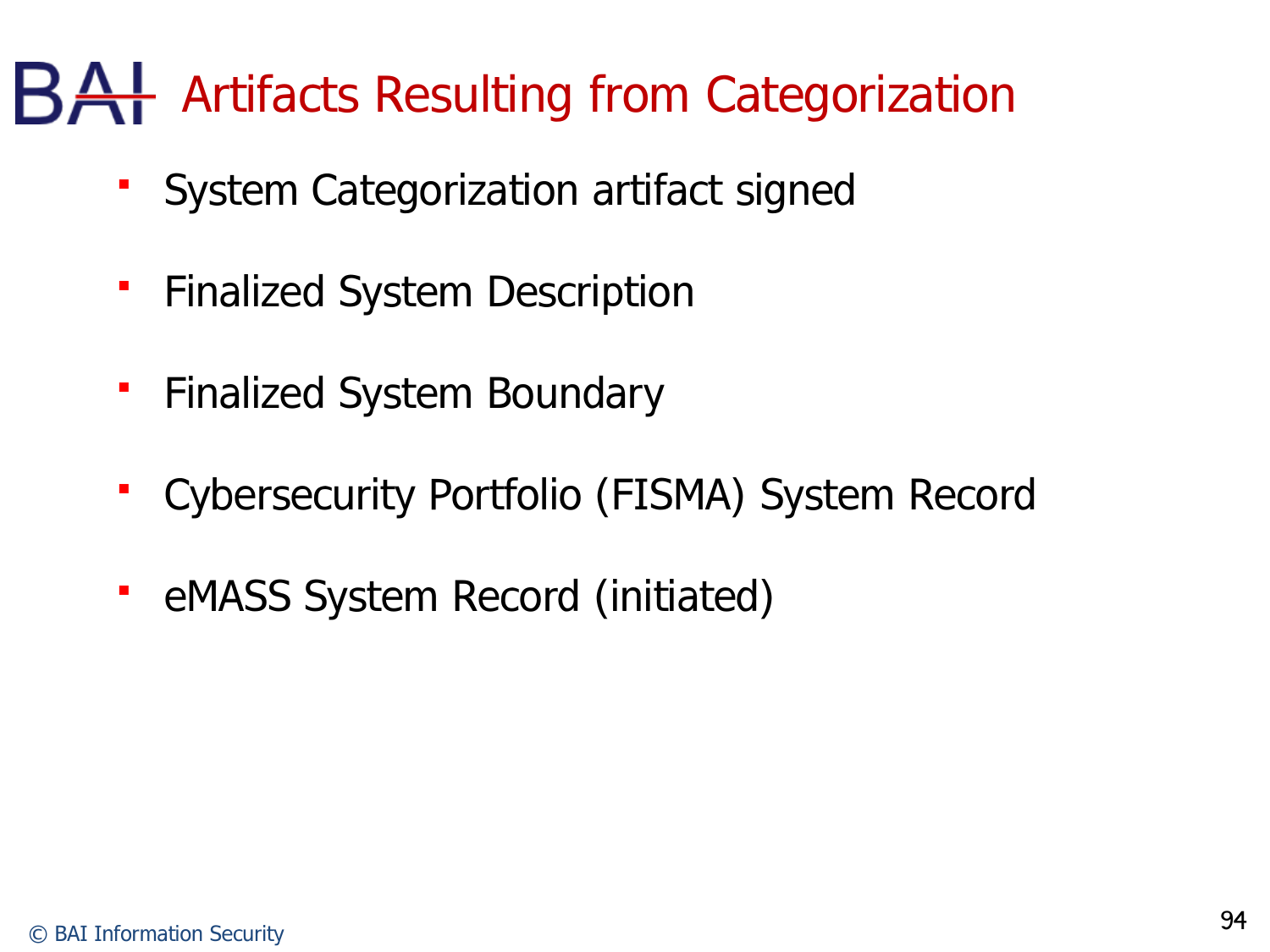

# Artifacts Resulting from Categorization
System Categorization artifact signed

Finalized System Description

Finalized System Boundary

Cybersecurity Portfolio (FISMA) System Record

eMASS System Record (initiated)